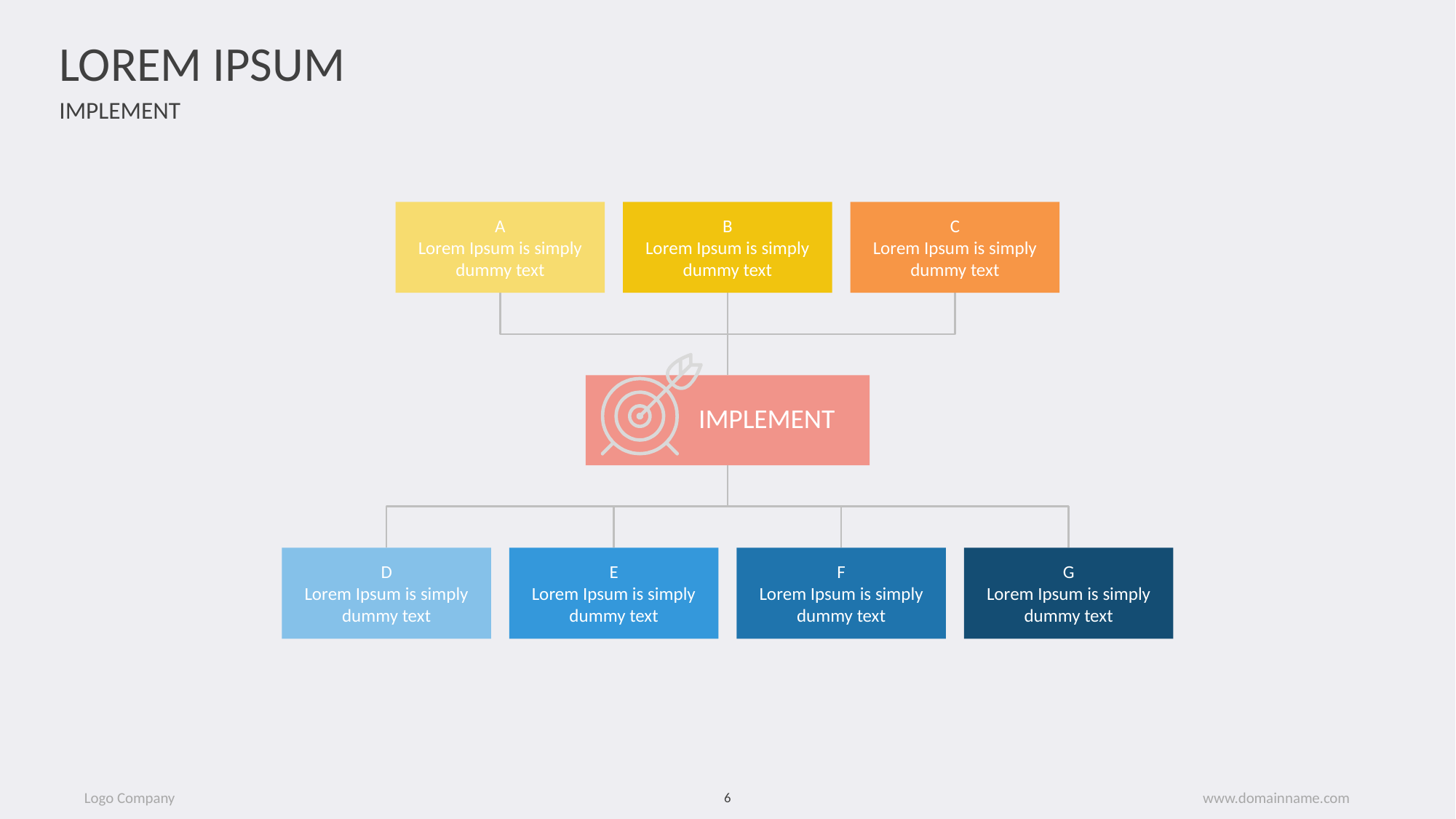

LOREM IPSUM
IMPLEMENT
A
Lorem Ipsum is simply dummy text
B
Lorem Ipsum is simply dummy text
C
Lorem Ipsum is simply dummy text

IMPLEMENT
D
Lorem Ipsum is simply dummy text
E
Lorem Ipsum is simply dummy text
F
Lorem Ipsum is simply dummy text
G
Lorem Ipsum is simply dummy text
www.domainname.com
Logo Company
6